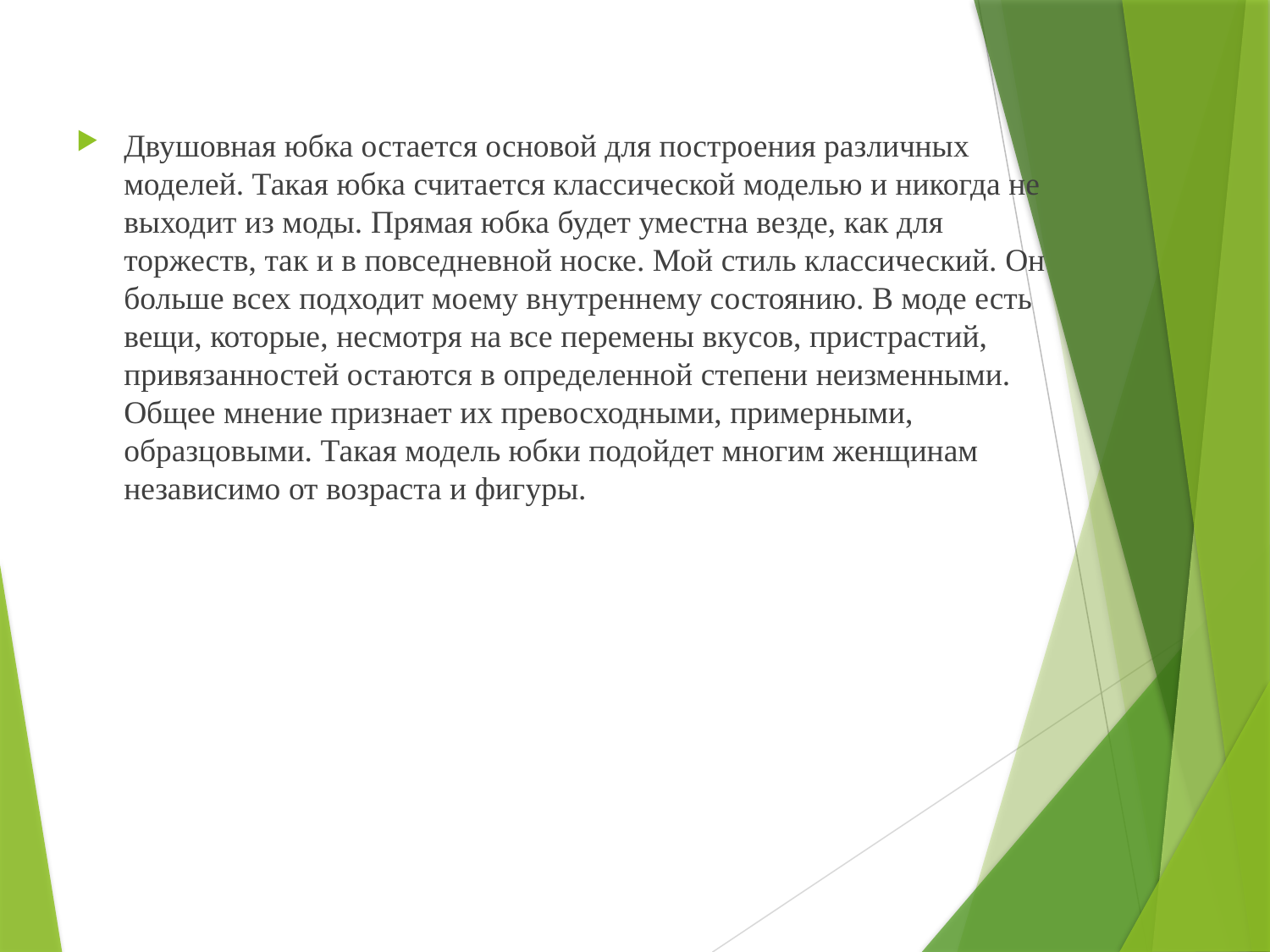

Двушовная юбка остается основой для построения различных моделей. Такая юбка считается классической моделью и никогда не выходит из моды. Прямая юбка будет уместна везде, как для торжеств, так и в повседневной носке. Мой стиль классический. Он больше всех подходит моему внутреннему состоянию. В моде есть вещи, которые, несмотря на все перемены вкусов, пристрастий, привязанностей остаются в определенной степени неизменными. Общее мнение признает их превосходными, примерными, образцовыми. Такая модель юбки подойдет многим женщинам независимо от возраста и фигуры.